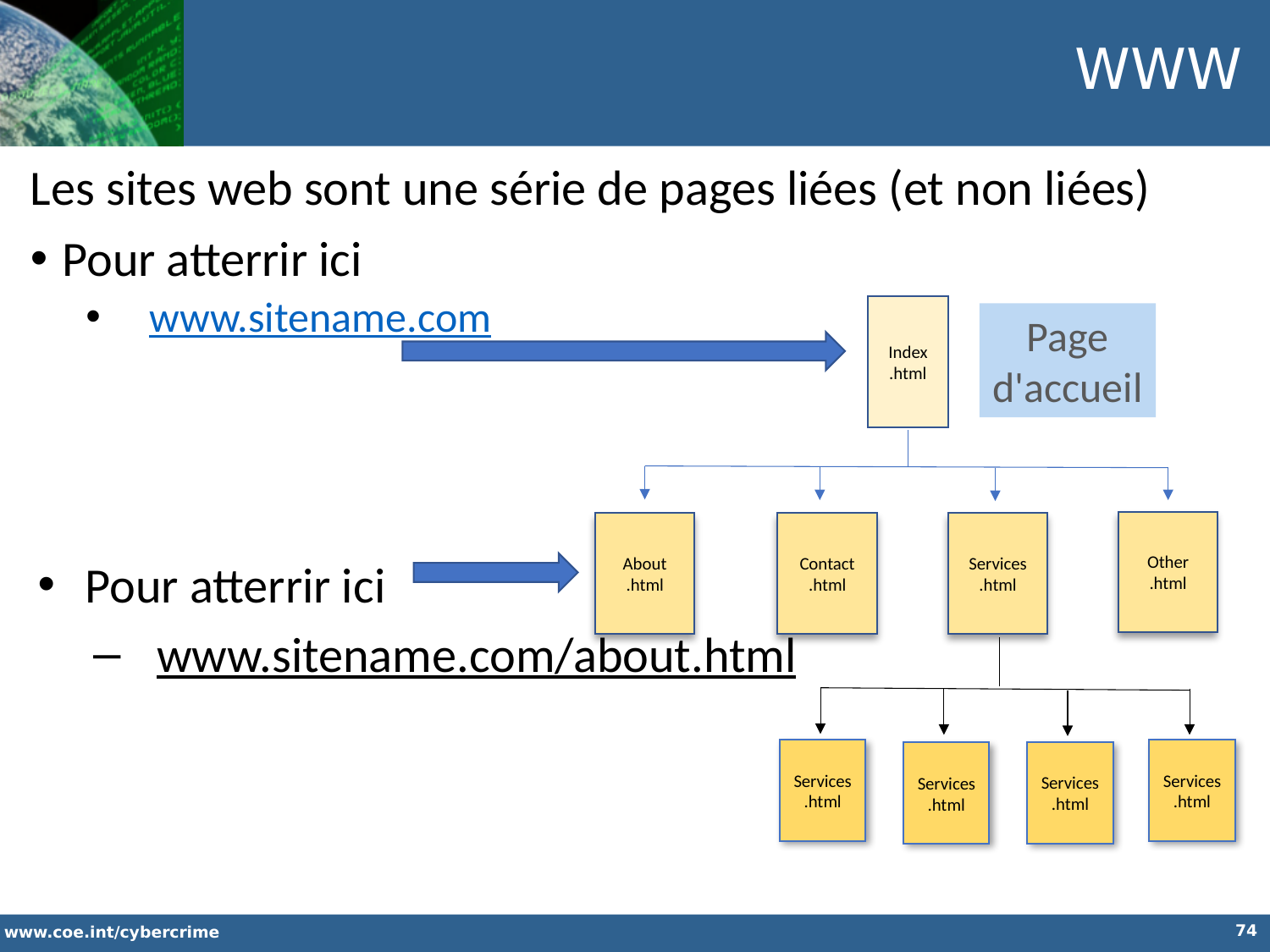

WWW
Les sites web sont une série de pages liées (et non liées)
Pour atterrir ici
www.sitename.com
Index
.html
Other
.html
About
.html
Contact
.html
Services
.html
Services.html
Services.html
Services.html
Services.html
Page d'accueil

Pour atterrir ici
www.sitename.com/about.html